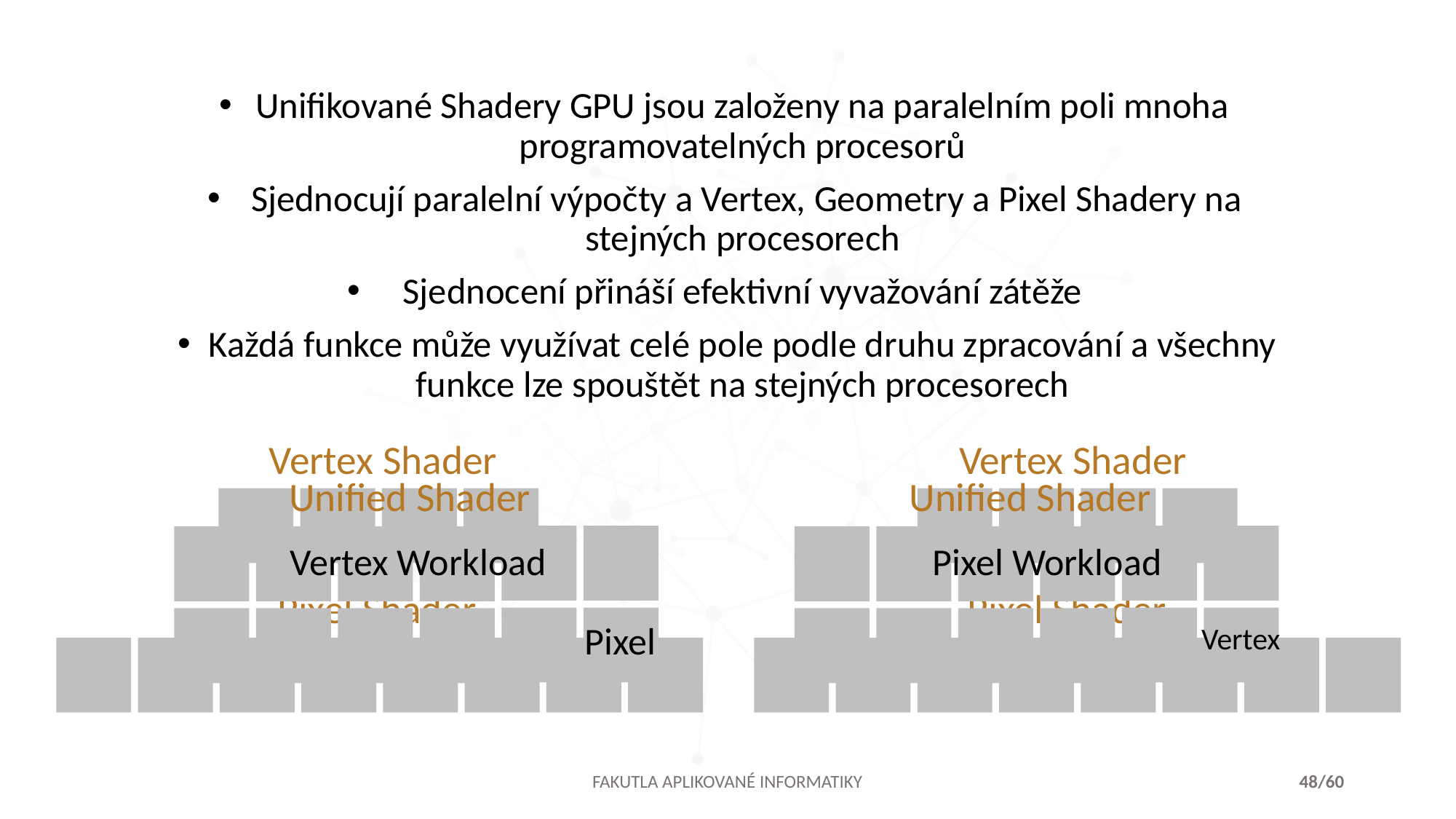

Unifikované Shadery GPU jsou založeny na paralelním poli mnoha programovatelných procesorů
 Sjednocují paralelní výpočty a Vertex, Geometry a Pixel Shadery na stejných procesorech
Sjednocení přináší efektivní vyvažování zátěže
Každá funkce může využívat celé pole podle druhu zpracování a všechny funkce lze spouštět na stejných procesorech
Vertex Shader
Vertex Shader
Unified Shader
Unified Shader

Pixel Workload
Vertex Workload
Pixel Shader
Pixel Shader

Pixel
Vertex

FAKUTLA APLIKOVANÉ INFORMATIKY
48/60